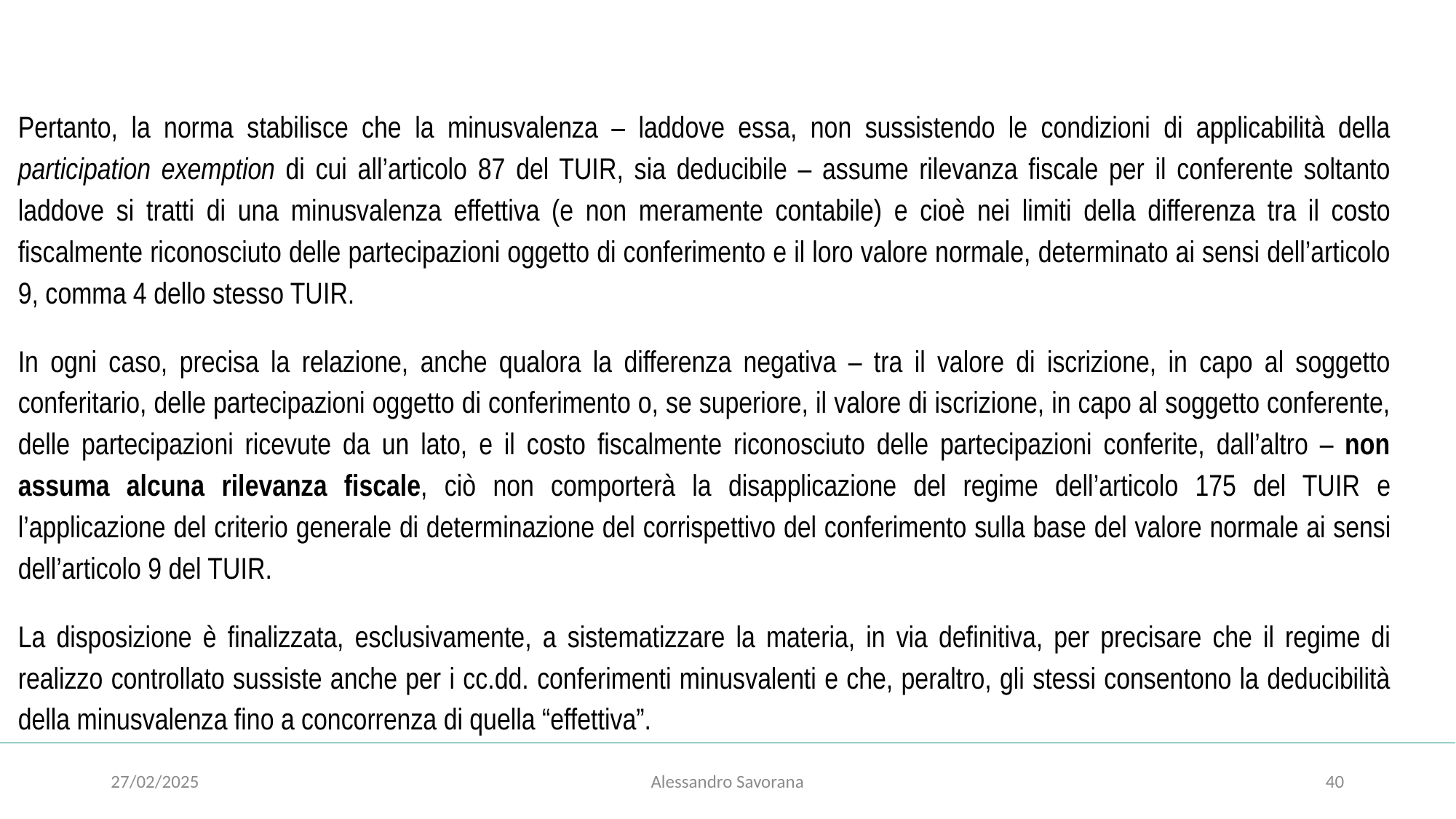

#
Pertanto, la norma stabilisce che la minusvalenza – laddove essa, non sussistendo le condizioni di applicabilità della participation exemption di cui all’articolo 87 del TUIR, sia deducibile – assume rilevanza fiscale per il conferente soltanto laddove si tratti di una minusvalenza effettiva (e non meramente contabile) e cioè nei limiti della differenza tra il costo fiscalmente riconosciuto delle partecipazioni oggetto di conferimento e il loro valore normale, determinato ai sensi dell’articolo 9, comma 4 dello stesso TUIR.
In ogni caso, precisa la relazione, anche qualora la differenza negativa – tra il valore di iscrizione, in capo al soggetto conferitario, delle partecipazioni oggetto di conferimento o, se superiore, il valore di iscrizione, in capo al soggetto conferente, delle partecipazioni ricevute da un lato, e il costo fiscalmente riconosciuto delle partecipazioni conferite, dall’altro – non assuma alcuna rilevanza fiscale, ciò non comporterà la disapplicazione del regime dell’articolo 175 del TUIR e l’applicazione del criterio generale di determinazione del corrispettivo del conferimento sulla base del valore normale ai sensi dell’articolo 9 del TUIR.
La disposizione è finalizzata, esclusivamente, a sistematizzare la materia, in via definitiva, per precisare che il regime di realizzo controllato sussiste anche per i cc.dd. conferimenti minusvalenti e che, peraltro, gli stessi consentono la deducibilità della minusvalenza fino a concorrenza di quella “effettiva”.

27/02/2025
Alessandro Savorana
40